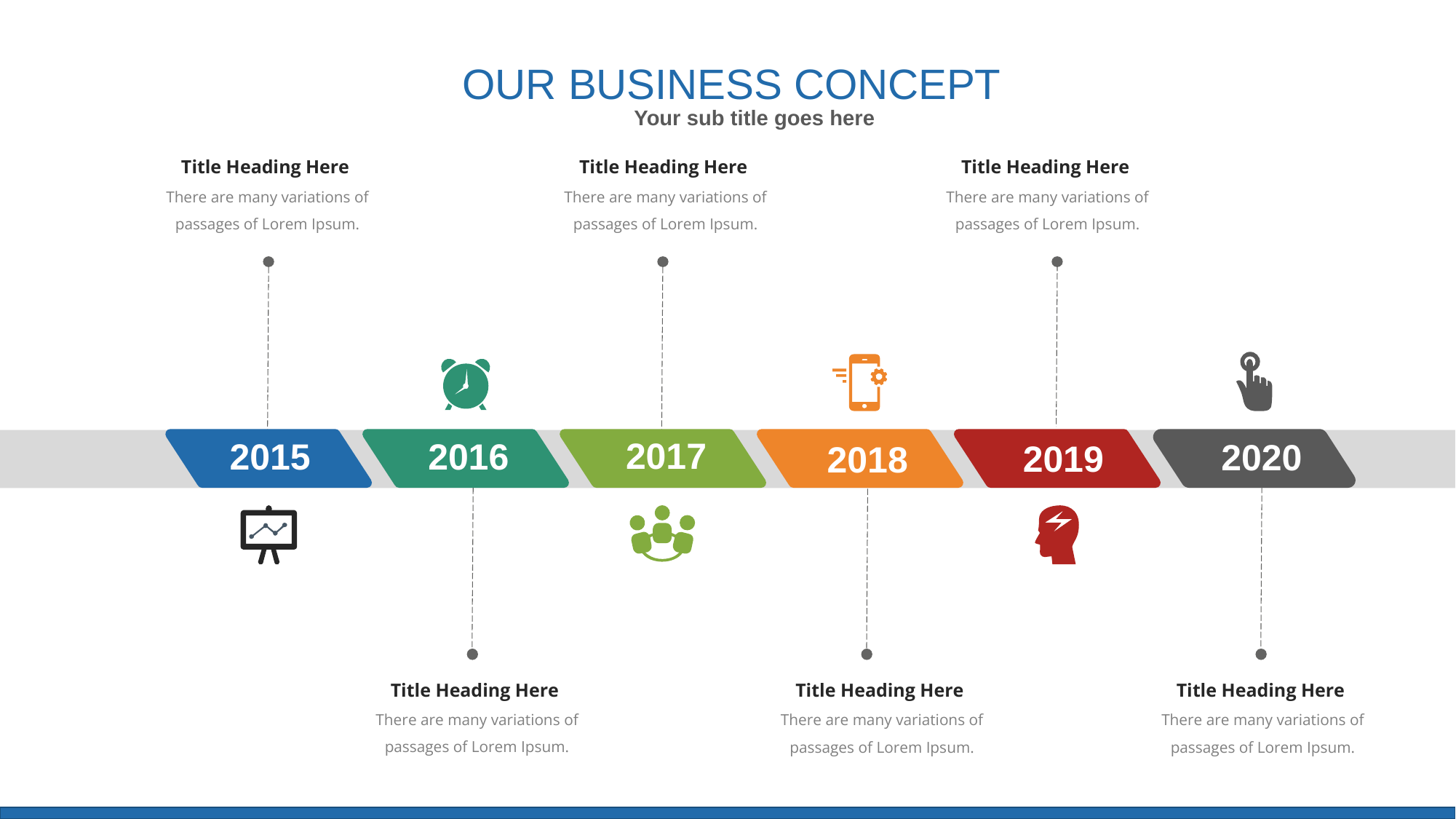

OUR BUSINESS CONCEPT
Your sub title goes here
Title Heading Here
Title Heading Here
Title Heading Here
There are many variations of passages of Lorem Ipsum.
There are many variations of passages of Lorem Ipsum.
There are many variations of passages of Lorem Ipsum.

2017
2015
2016
2020

2019
2018

Title Heading Here
Title Heading Here
Title Heading Here
There are many variations of passages of Lorem Ipsum.
There are many variations of passages of Lorem Ipsum.
There are many variations of passages of Lorem Ipsum.